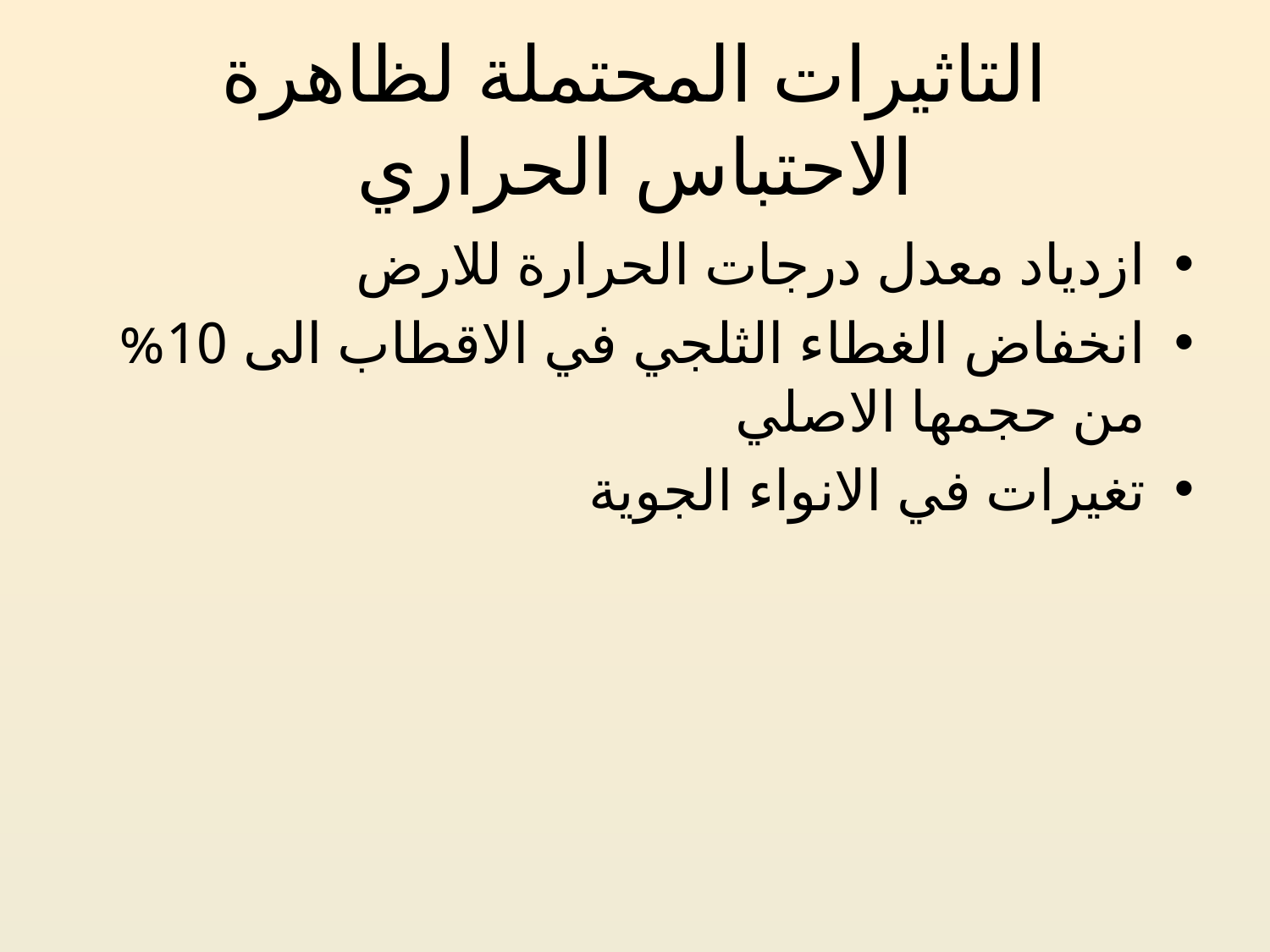

# التاثيرات المحتملة لظاهرة الاحتباس الحراري
ازدياد معدل درجات الحرارة للارض
انخفاض الغطاء الثلجي في الاقطاب الى 10% من حجمها الاصلي
تغيرات في الانواء الجوية